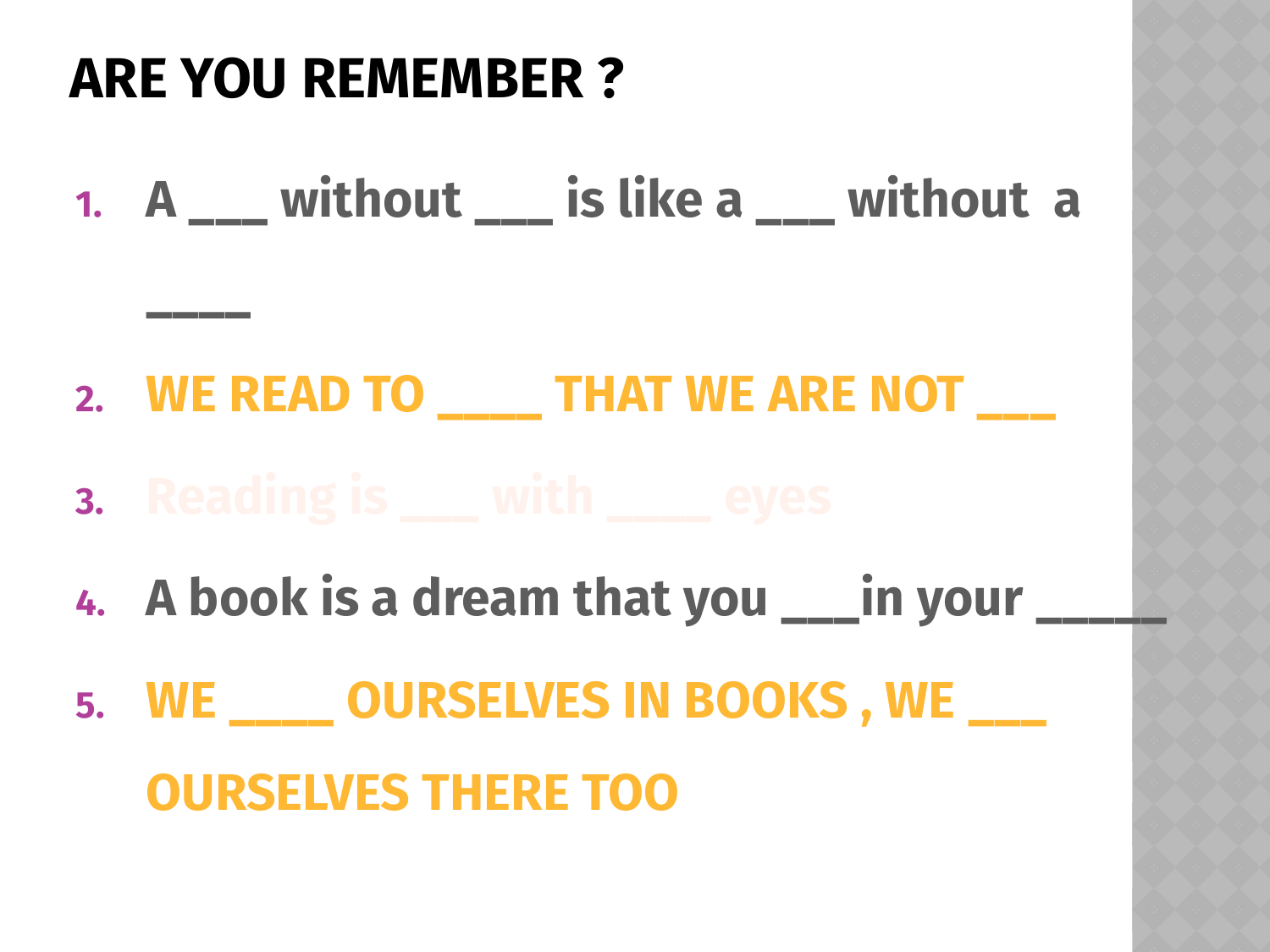

# Are you remember ?
A ___ without ___ is like a ___ without  a ____
We read to ____ that we are not ___
Reading is ___ with ____ eyes
A book is a dream that you ___in your _____
We ____ ourselves in books , we ___ ourselves there too